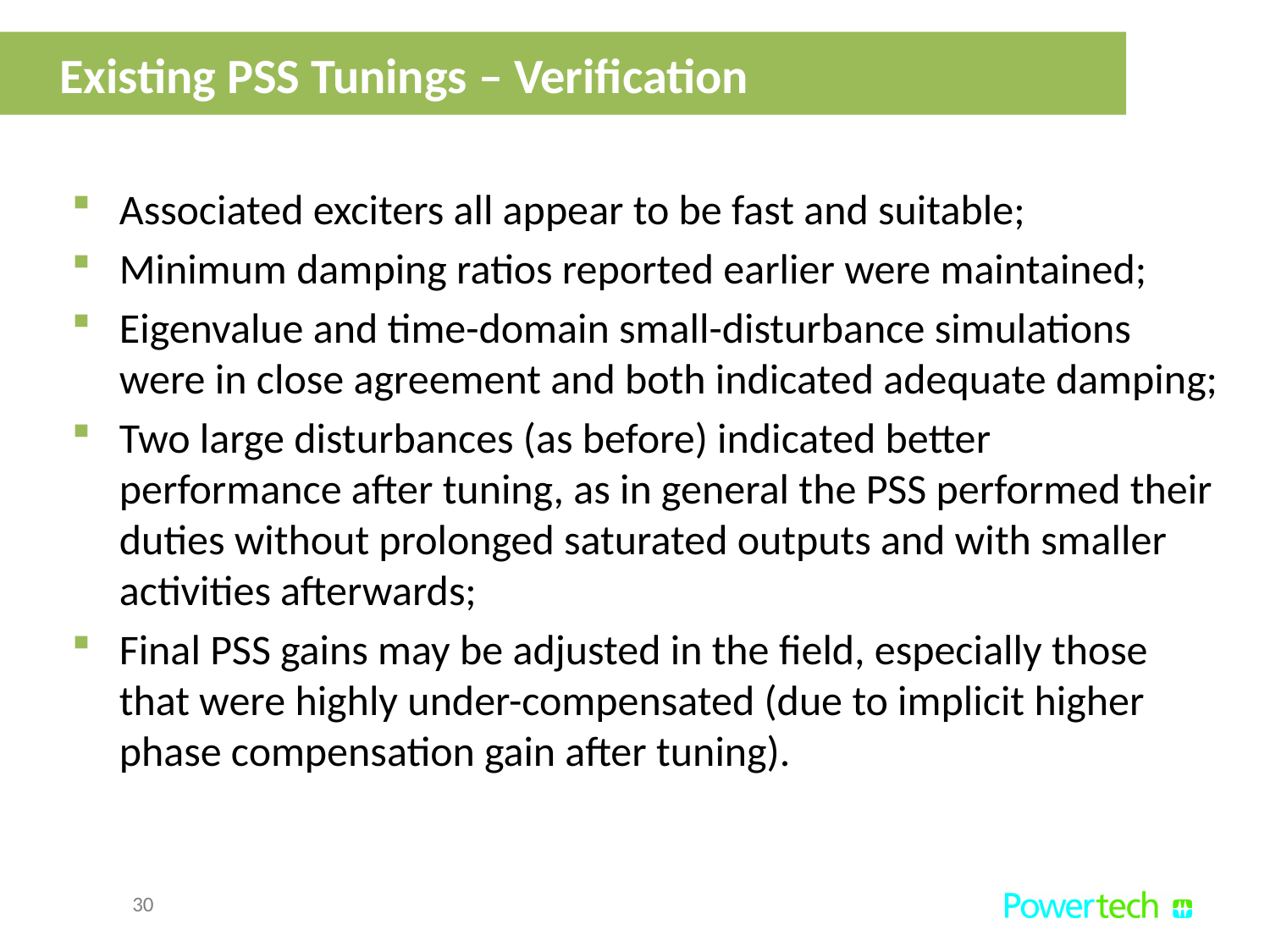

Existing PSS Tunings – Verification
Associated exciters all appear to be fast and suitable;
Minimum damping ratios reported earlier were maintained;
Eigenvalue and time-domain small-disturbance simulations were in close agreement and both indicated adequate damping;
Two large disturbances (as before) indicated better performance after tuning, as in general the PSS performed their duties without prolonged saturated outputs and with smaller activities afterwards;
Final PSS gains may be adjusted in the field, especially those that were highly under-compensated (due to implicit higher phase compensation gain after tuning).
30